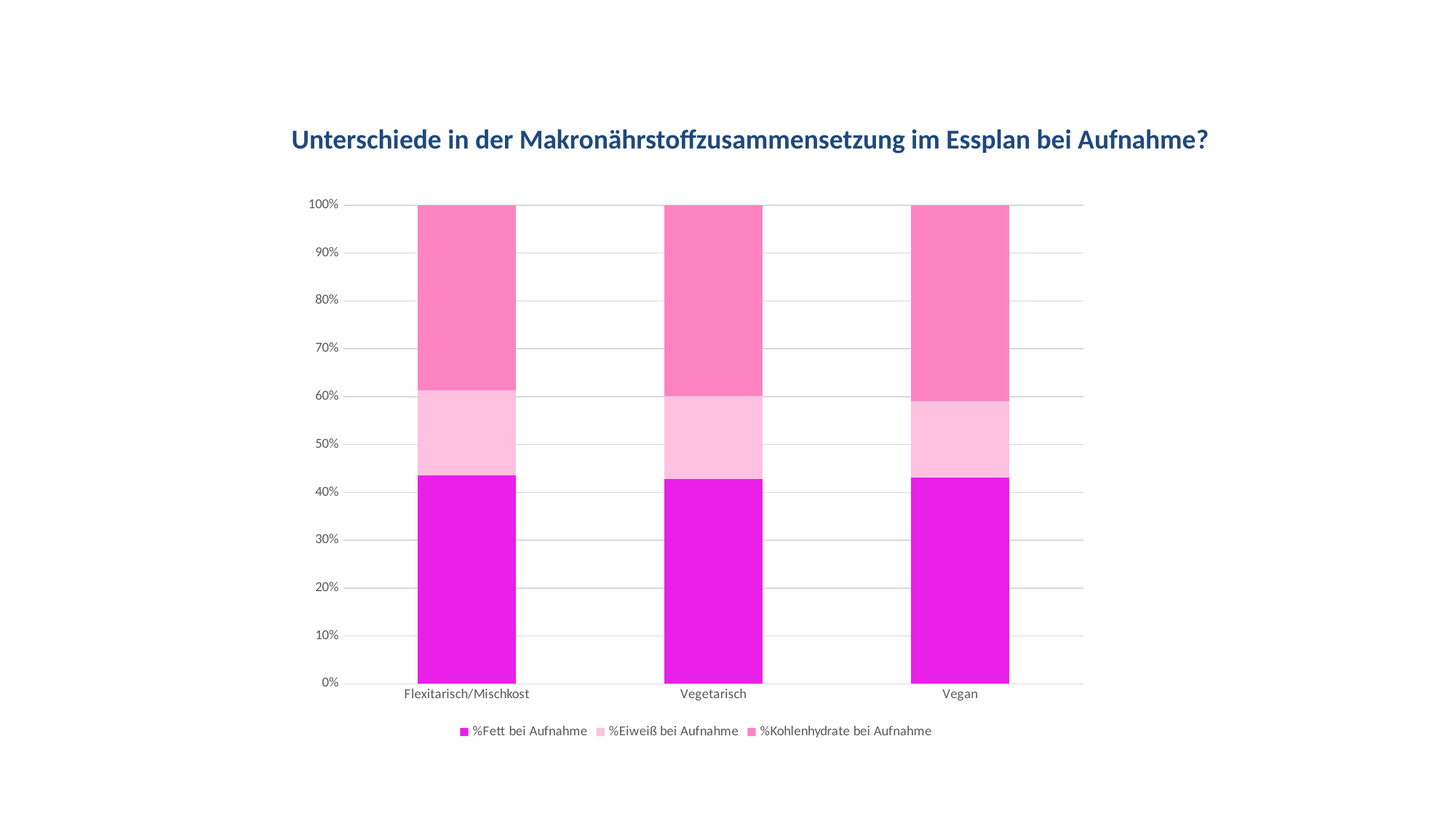

Unterschiede in der Makronährstoffzusammensetzung im Essplan bei Aufnahme?

### Chart

| Category | %Fett bei Aufnahme | %Eiweiß bei Aufnahme | %Kohlenhydrate bei Aufnahme |
|---|---|---|---|
| Flexitarisch/Mischkost | 42.80296691764168 | 17.38740917455868 | 37.948793020390035 |
| Vegetarisch | 42.71262837713355 | 17.282452613100737 | 39.711915384629094 |
| Vegan | 42.90229193880708 | 15.981915601129154 | 40.68116752347706 |